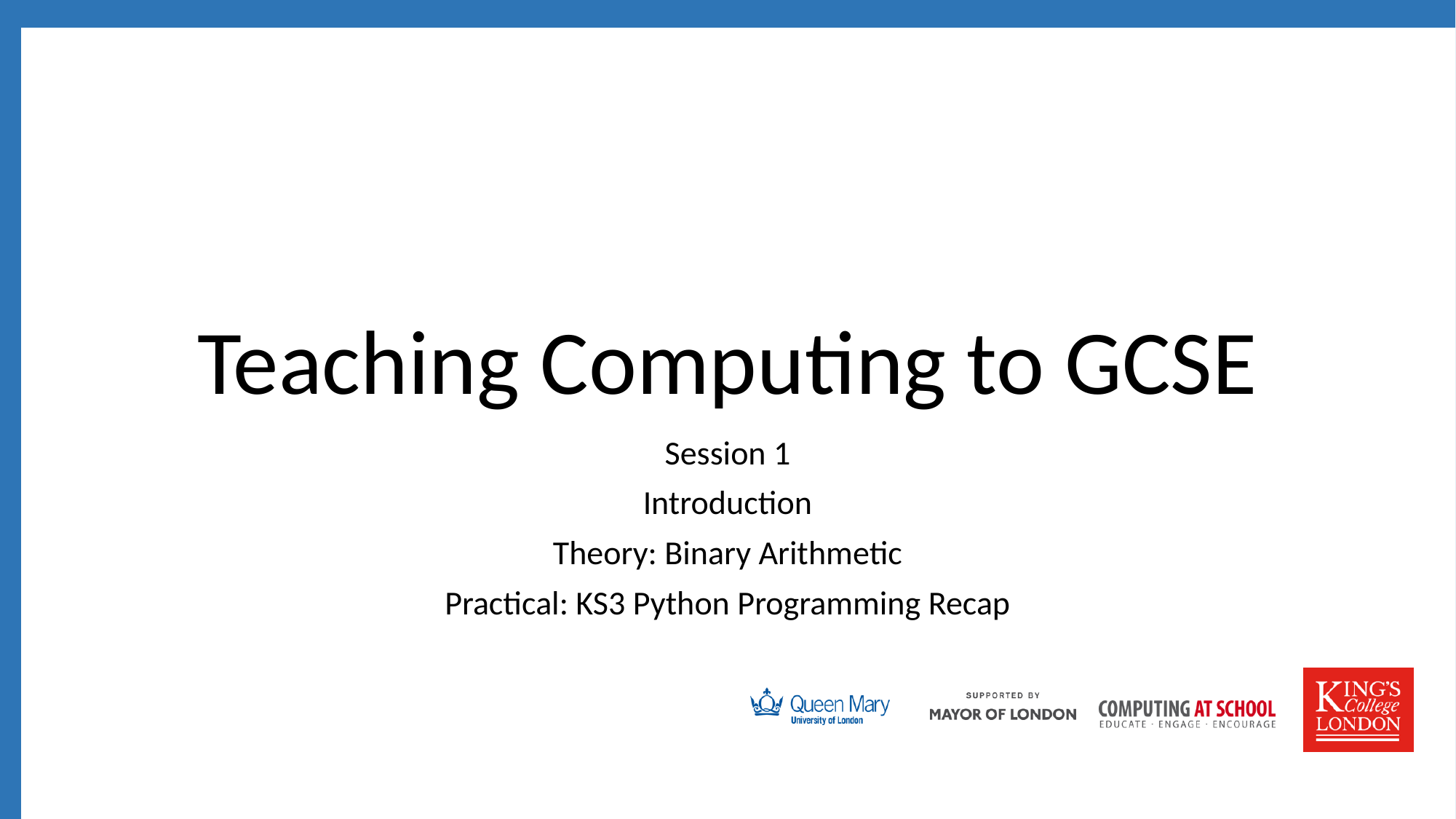

# Teaching Computing to GCSE
Session 1
Introduction
Theory: Binary Arithmetic
Practical: KS3 Python Programming Recap